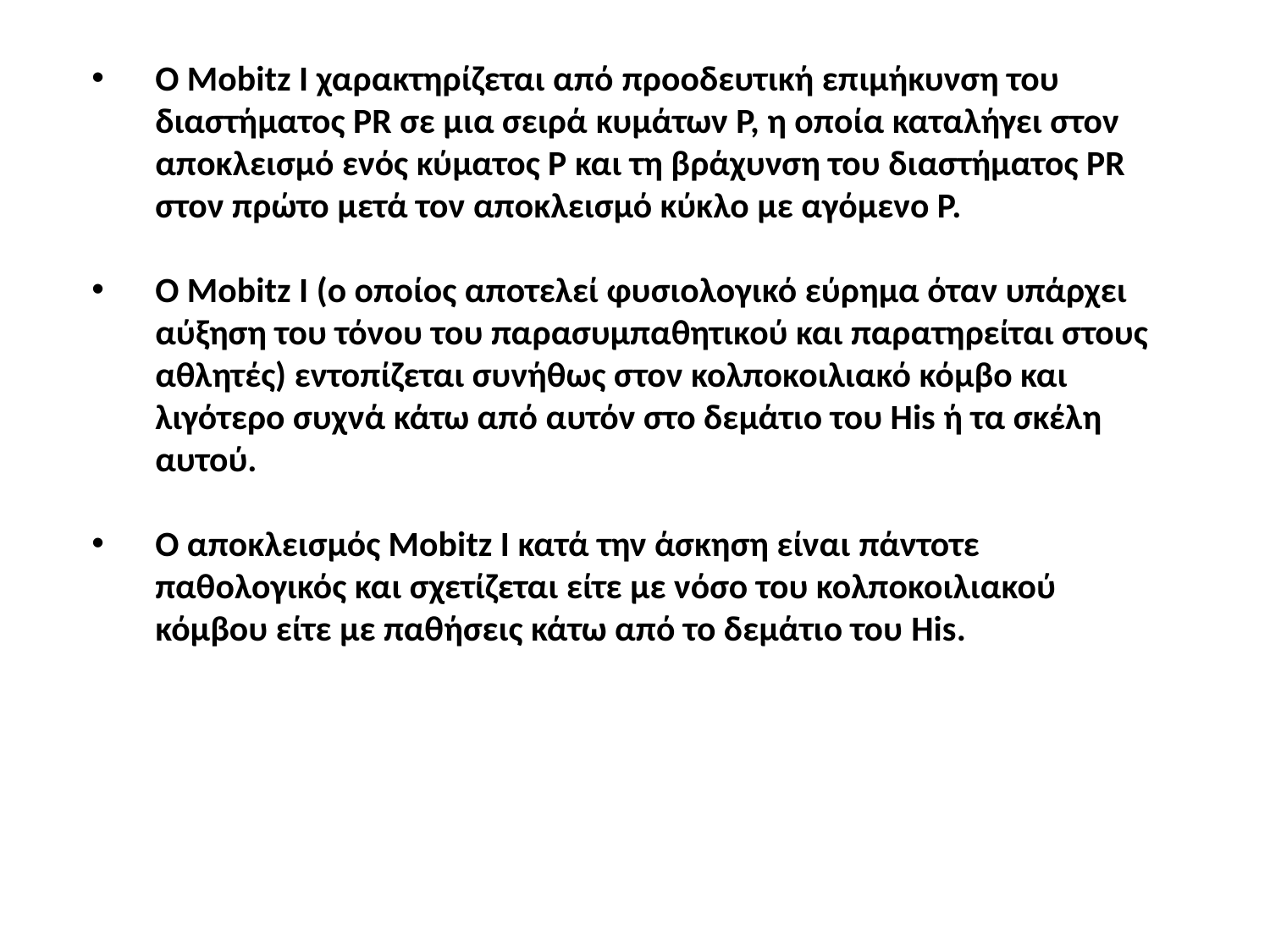

Ο Mobitz I χαρακτηρίζεται από προοδευτική επιμήκυνση του διαστήματος ΡR σε μια σειρά κυμάτων Ρ, η οποία καταλήγει στον αποκλεισμό ενός κύματος Ρ και τη βράχυνση του διαστήματος ΡR στον πρώτο μετά τον αποκλεισμό κύκλο με αγόμενο Ρ.

Ο Mobitz I (ο οποίος αποτελεί φυσιολογικό εύρημα όταν υπάρχει αύξηση του τόνου του παρασυμπαθητικού και παρατηρείται στους αθλητές) εντοπίζεται συνήθως στον κολποκοιλιακό κόμβο και λιγότερο συχνά κάτω από αυτόν στο δεμάτιο του His ή τα σκέλη αυτού.

Ο αποκλεισμός Mobitz I κατά την άσκηση είναι πάντοτε παθολογικός και σχετίζεται είτε με νόσο του κολποκοιλιακού κόμβου είτε με παθήσεις κάτω από το δεμάτιο του His.